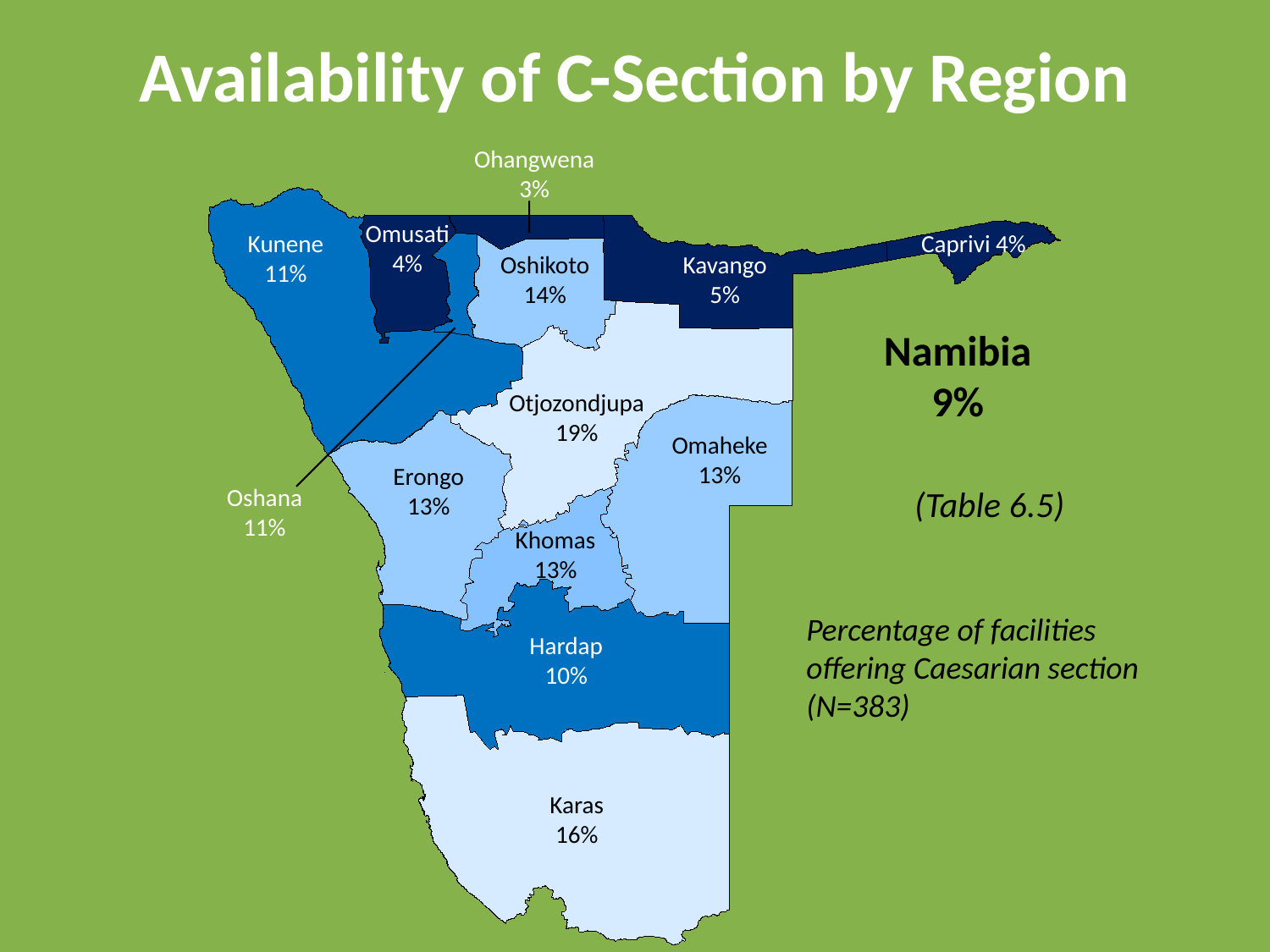

# Availability of C-Section by Region
Ohangwena
3%
Omusati
4%
Kunene 11%
Caprivi 4%
Oshikoto
14%
Kavango
5%
Namibia
9%
Otjozondjupa
19%
Omaheke
13%
Erongo
13%
Oshana11%
(Table 6.5)
Khomas
13%
Percentage of facilities offering Caesarian section (N=383)
Hardap
10%
Karas
16%